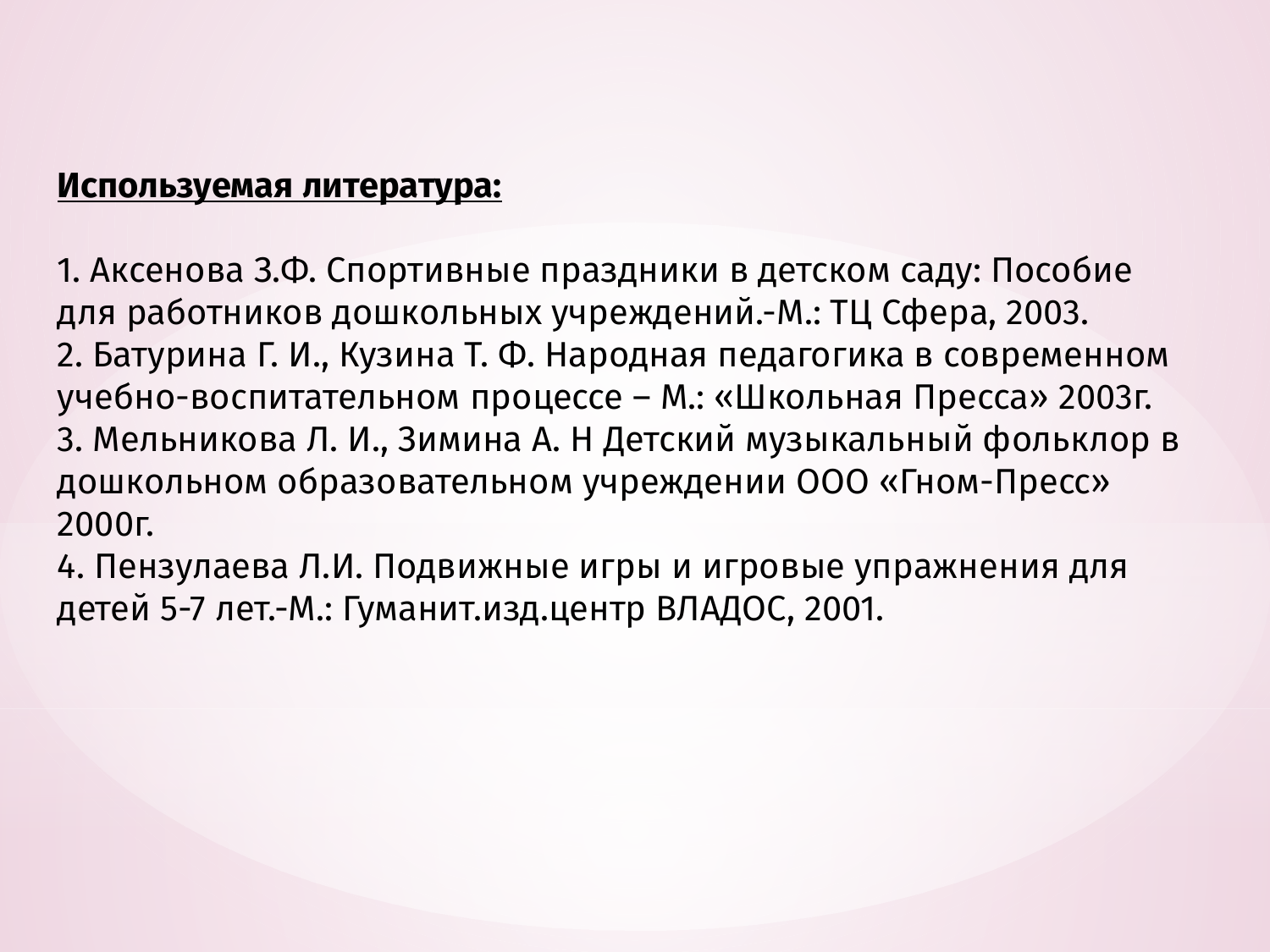

Используемая литература:

1. Аксенова З.Ф. Спортивные праздники в детском саду: Пособие для работников дошкольных учреждений.-М.: ТЦ Сфера, 2003.
2. Батурина Г. И., Кузина Т. Ф. Народная педагогика в современном учебно-воспитательном процессе – М.: «Школьная Пресса» 2003г.
3. Мельникова Л. И., Зимина А. Н Детский музыкальный фольклор в дошкольном образовательном учреждении ООО «Гном-Пресс» 2000г.
4. Пензулаева Л.И. Подвижные игры и игровые упражнения для детей 5-7 лет.-М.: Гуманит.изд.центр ВЛАДОС, 2001.